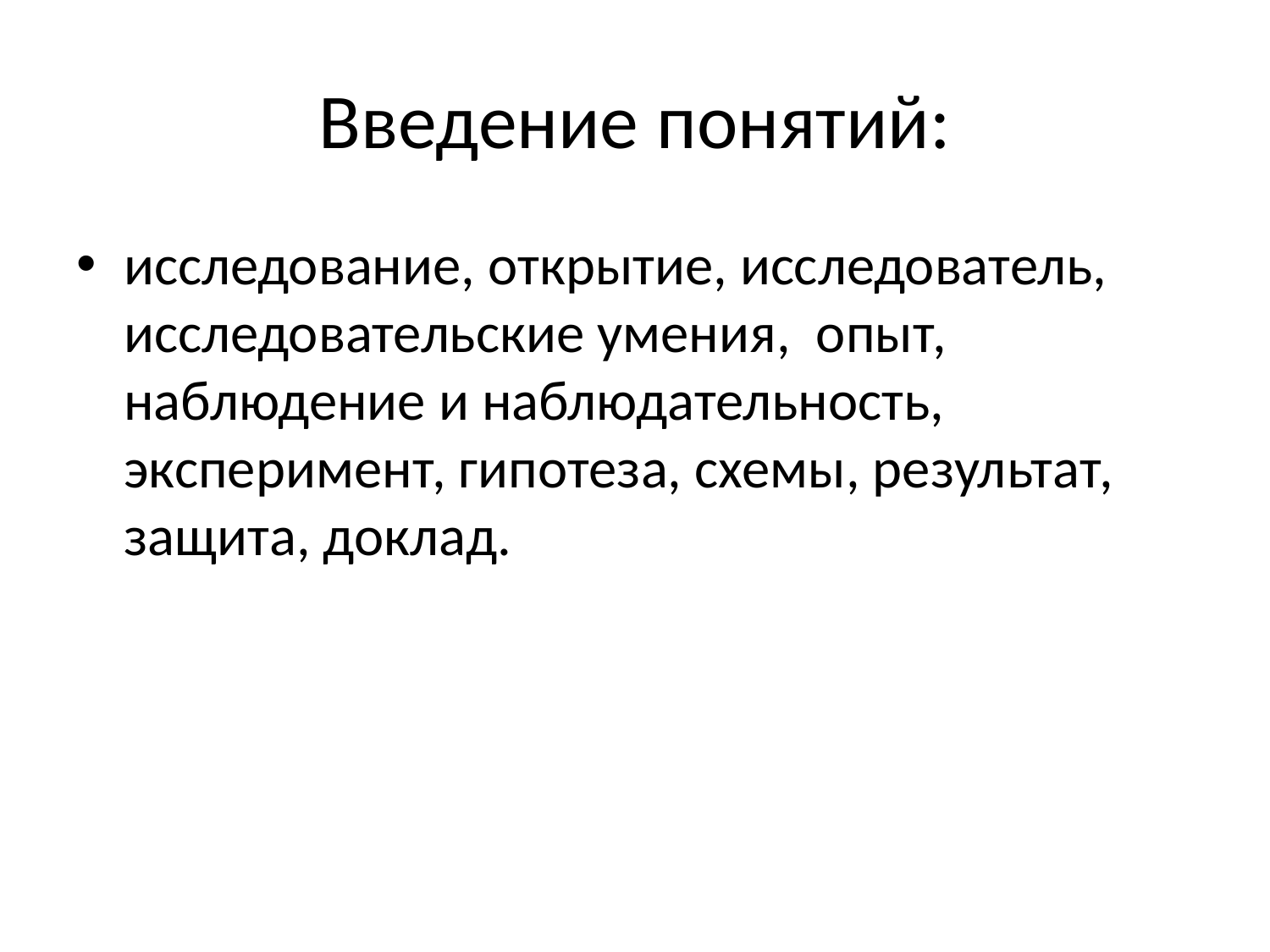

# Введение понятий:
исследование, открытие, исследователь, исследовательские умения,  опыт, наблюдение и наблюдательность, эксперимент, гипотеза, схемы, результат, защита, доклад.